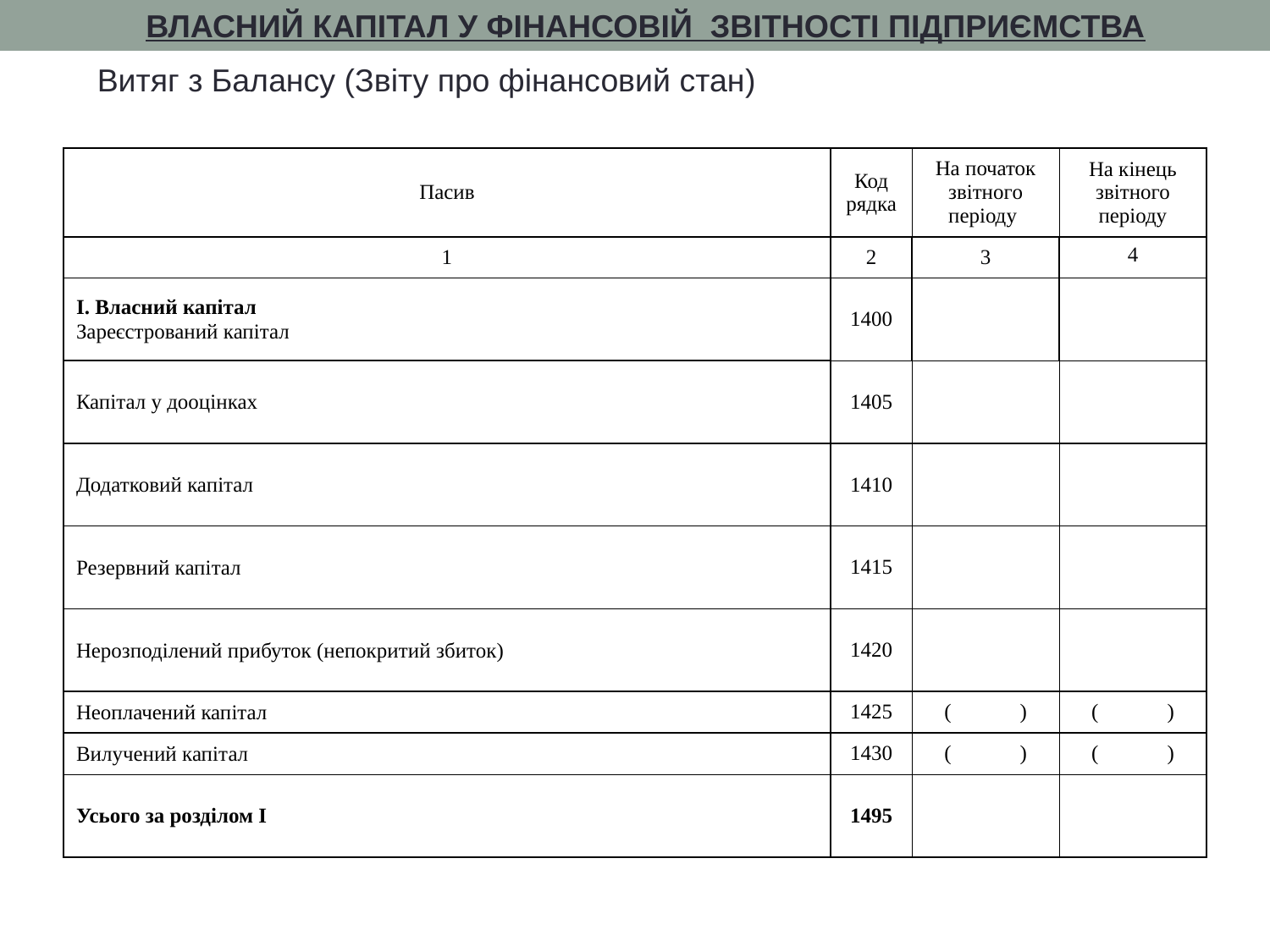

ВЛАСНИЙ КАПІТАЛ У ФІНАНСОВІЙ  ЗВІТНОСТІ ПІДПРИЄМСТВА
Витяг з Балансу (Звіту про фінансовий стан)
| Пасив | Код рядка | На початок звітного періоду | На кінець звітного періоду |
| --- | --- | --- | --- |
| 1 | 2 | 3 | 4 |
| I. Власний капітал  Зареєстрований капітал | 1400 |  |  |
| Капітал у дооцінках | 1405 |  |  |
| Додатковий капітал | 1410 |  |  |
| Резервний капітал | 1415 |  |  |
| Нерозподілений прибуток (непокритий збиток) | 1420 |  |  |
| Неоплачений капітал | 1425 | ( ) | ( ) |
| Вилучений капітал | 1430 | ( ) | ( ) |
| Усього за розділом I | 1495 |  |  |